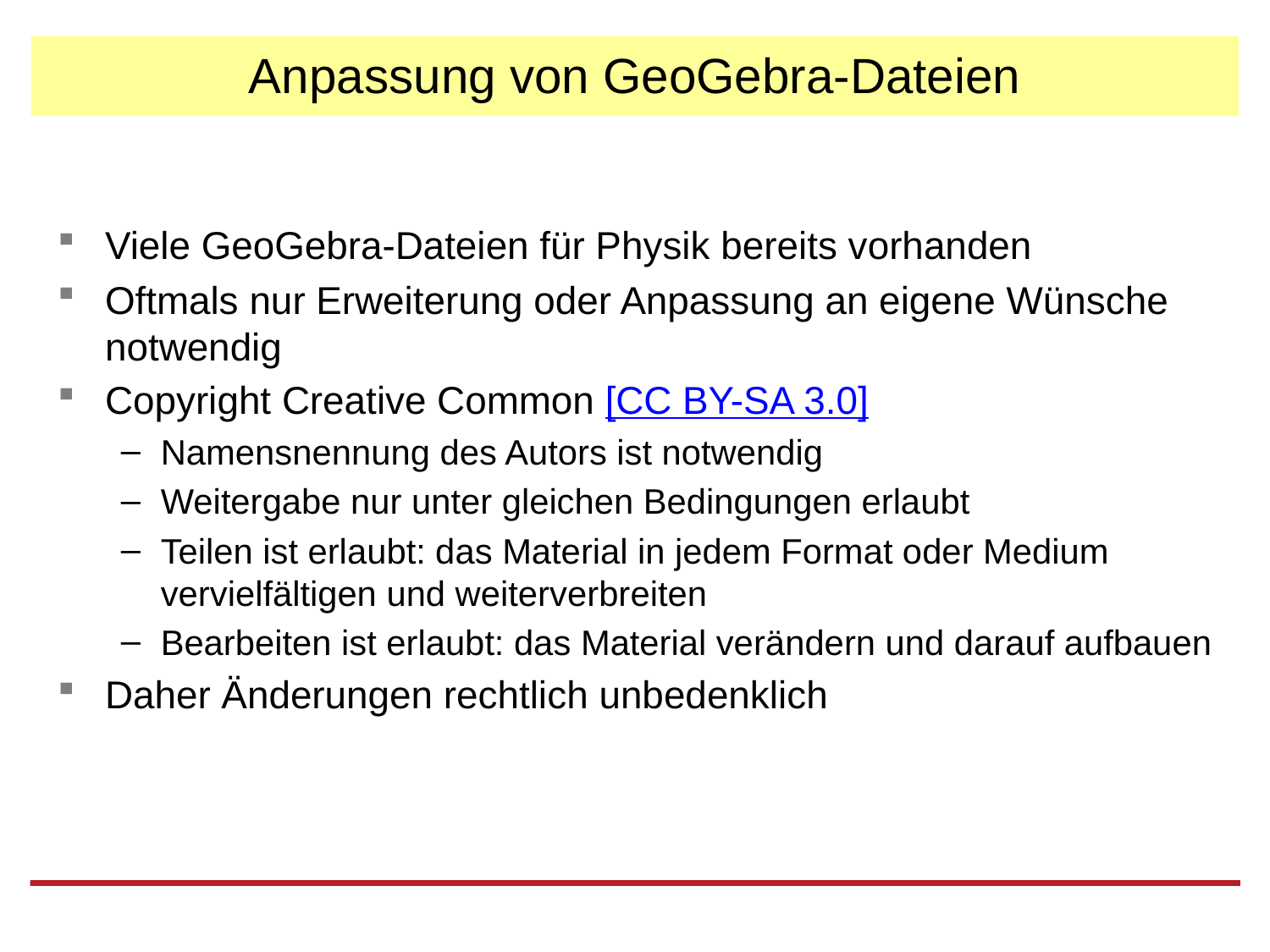

# Anpassung von GeoGebra-Dateien

Viele GeoGebra-Dateien für Physik bereits vorhanden
Oftmals nur Erweiterung oder Anpassung an eigene Wünsche notwendig
Copyright Creative Common [CC BY-SA 3.0]
Namensnennung des Autors ist notwendig
Weitergabe nur unter gleichen Bedingungen erlaubt
Teilen ist erlaubt: das Material in jedem Format oder Medium vervielfältigen und weiterverbreiten
Bearbeiten ist erlaubt: das Material verändern und darauf aufbauen
Daher Änderungen rechtlich unbedenklich